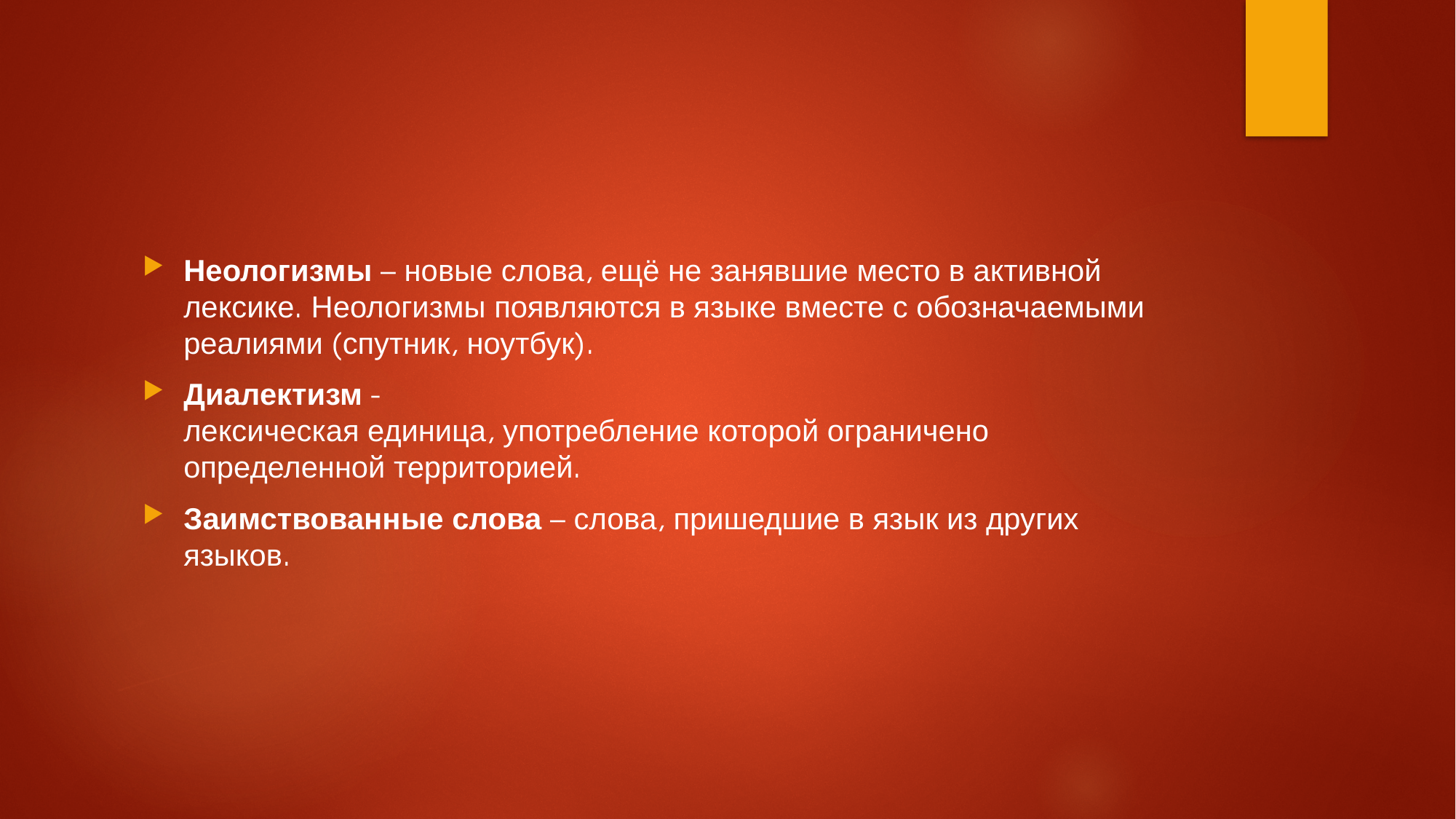

#
Неологизмы – новые слова, ещё не занявшие место в активной лексике. Неологизмы появляются в языке вместе с обозначаемыми реалиями (спутник, ноутбук).
Диалектизм - лексическая единица, употребление которой ограничено определенной территорией.
Заимствованные слова – слова, пришедшие в язык из других языков.